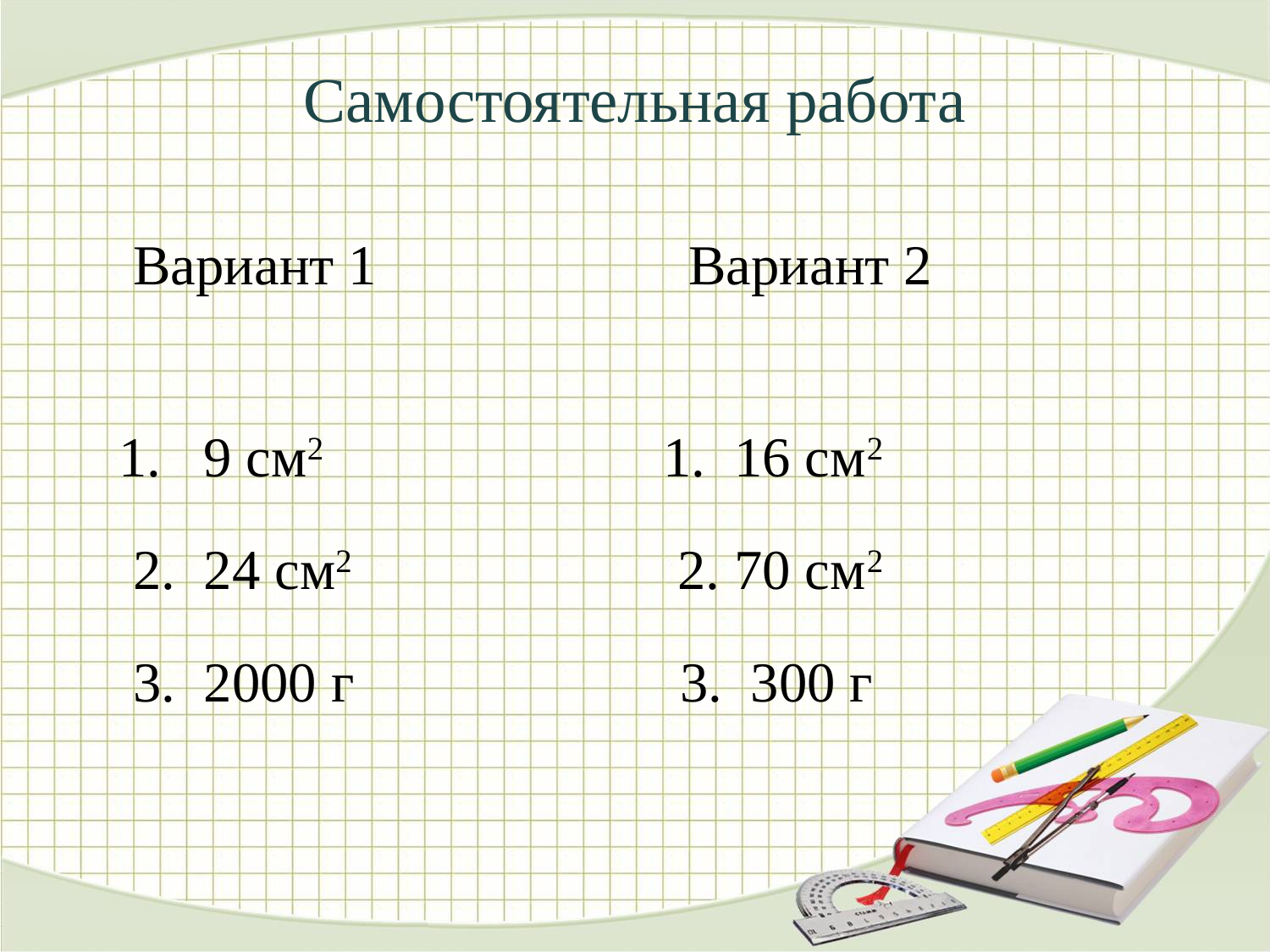

# Самостоятельная работа
    Вариант 1                      Вариант 2

   1.   9 см2                        1.  16 см2
    2.  24 см2                       2. 70 см2
    3.  2000 г                       3.  300 г